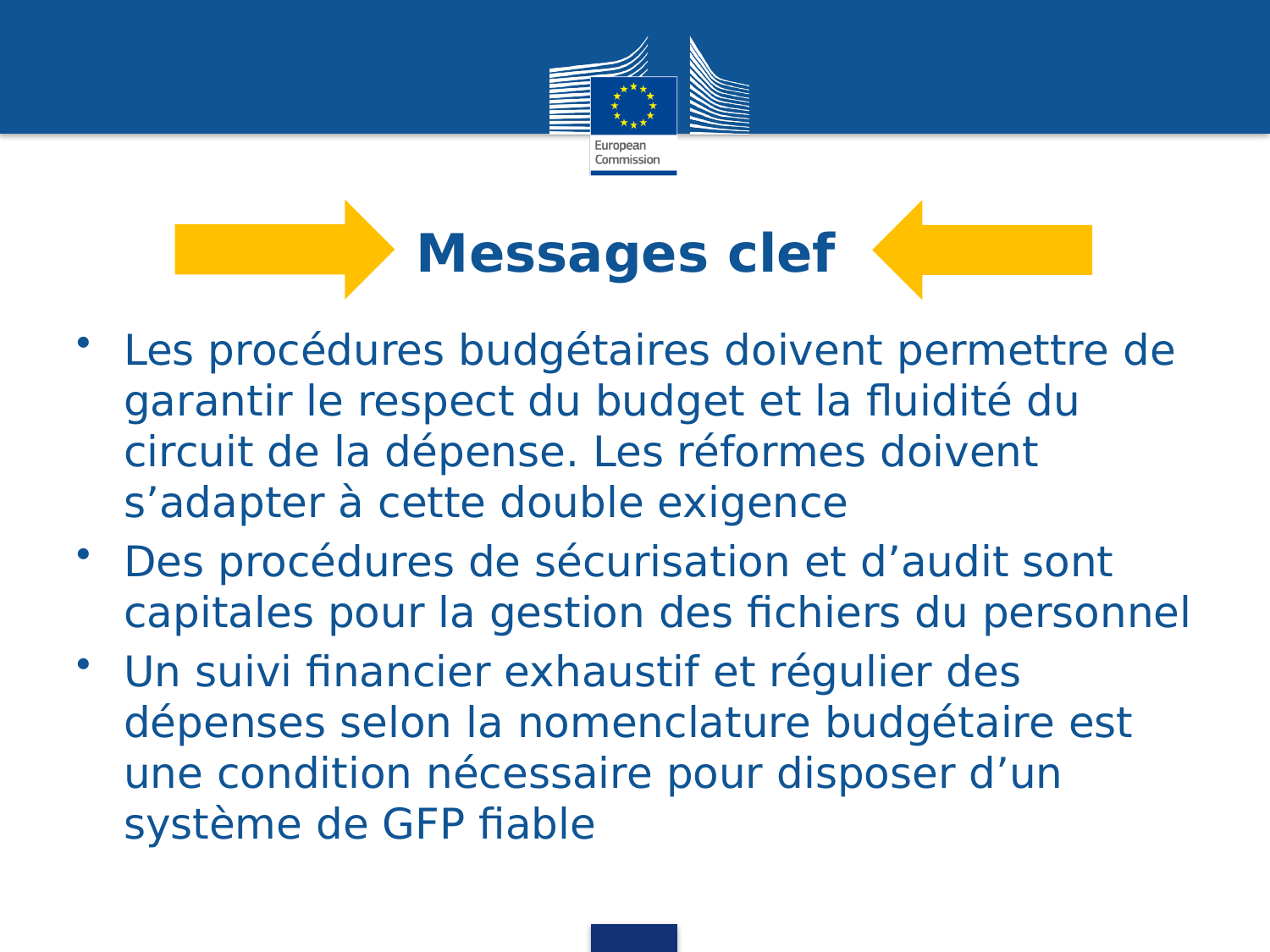

# Messages clef

Les procédures budgétaires doivent permettre de garantir le respect du budget et la fluidité du circuit de la dépense. Les réformes doivent s’adapter à cette double exigence
Des procédures de sécurisation et d’audit sont capitales pour la gestion des fichiers du personnel
Un suivi financier exhaustif et régulier des dépenses selon la nomenclature budgétaire est une condition nécessaire pour disposer d’un système de GFP fiable